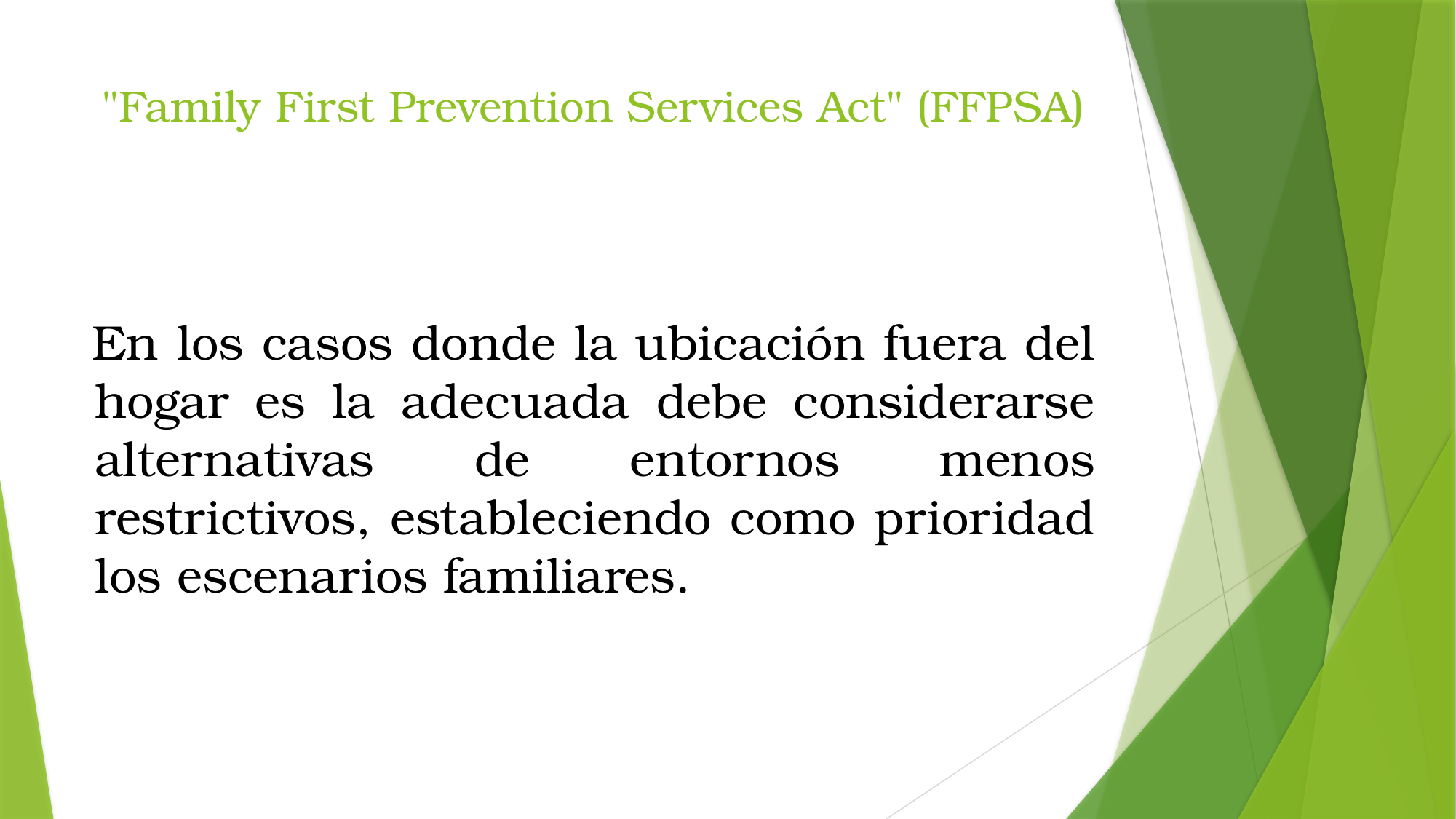

# "Family First Prevention Services Act" (FFPSA)

En los casos donde la ubicación fuera del hogar es la adecuada debe considerarse alternativas de entornos menos restrictivos, estableciendo como prioridad los escenarios familiares.